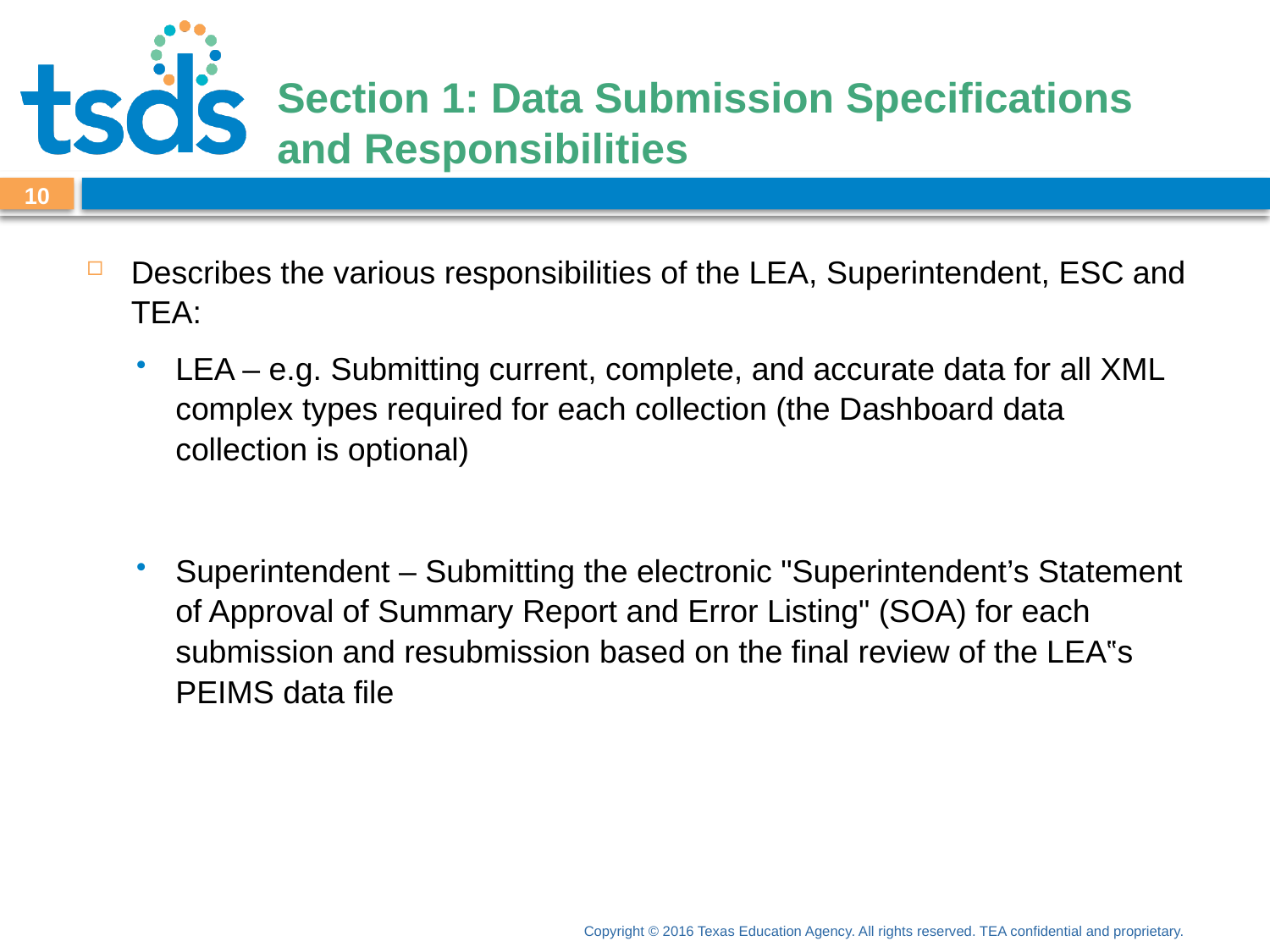

# Section 1: Data Submission Specifications and Responsibilities
10
Describes the various responsibilities of the LEA, Superintendent, ESC and TEA:
LEA – e.g. Submitting current, complete, and accurate data for all XML complex types required for each collection (the Dashboard data collection is optional)

Superintendent – Submitting the electronic "Superintendent’s Statement of Approval of Summary Report and Error Listing" (SOA) for each submission and resubmission based on the final review of the LEA‟s PEIMS data file